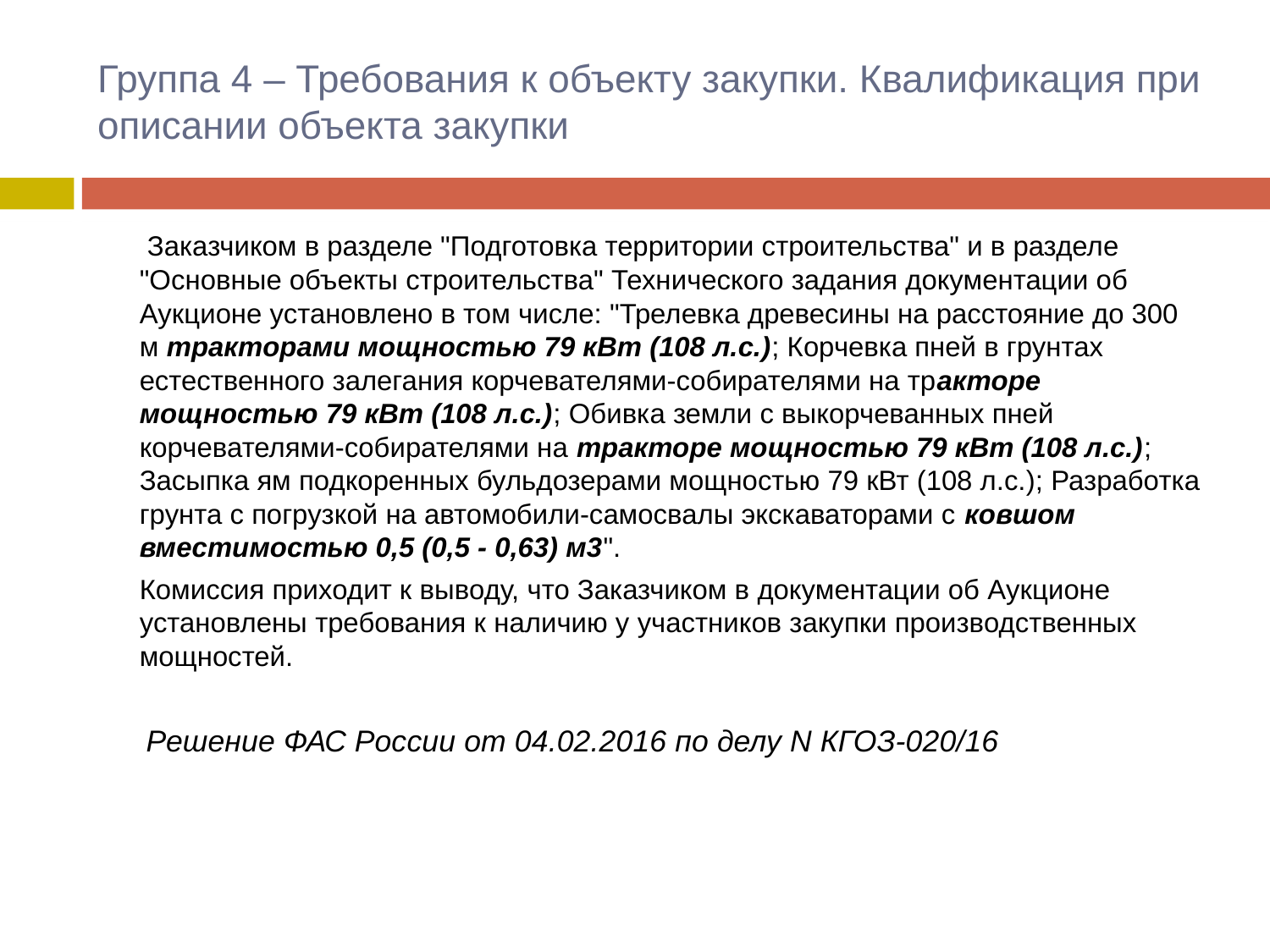

# Группа 4 – Требования к объекту закупки. Квалификация при описании объекта закупки

	 Заказчиком в разделе "Подготовка территории строительства" и в разделе "Основные объекты строительства" Технического задания документации об Аукционе установлено в том числе: "Трелевка древесины на расстояние до 300 м тракторами мощностью 79 кВт (108 л.с.); Корчевка пней в грунтах естественного залегания корчевателями-собирателями на тракторе мощностью 79 кВт (108 л.с.); Обивка земли с выкорчеванных пней корчевателями-собирателями на тракторе мощностью 79 кВт (108 л.с.); Засыпка ям подкоренных бульдозерами мощностью 79 кВт (108 л.с.); Разработка грунта с погрузкой на автомобили-самосвалы экскаваторами с ковшом вместимостью 0,5 (0,5 - 0,63) м3".
	Комиссия приходит к выводу, что Заказчиком в документации об Аукционе установлены требования к наличию у участников закупки производственных мощностей.

	 Решение ФАС России от 04.02.2016 по делу N КГОЗ-020/16